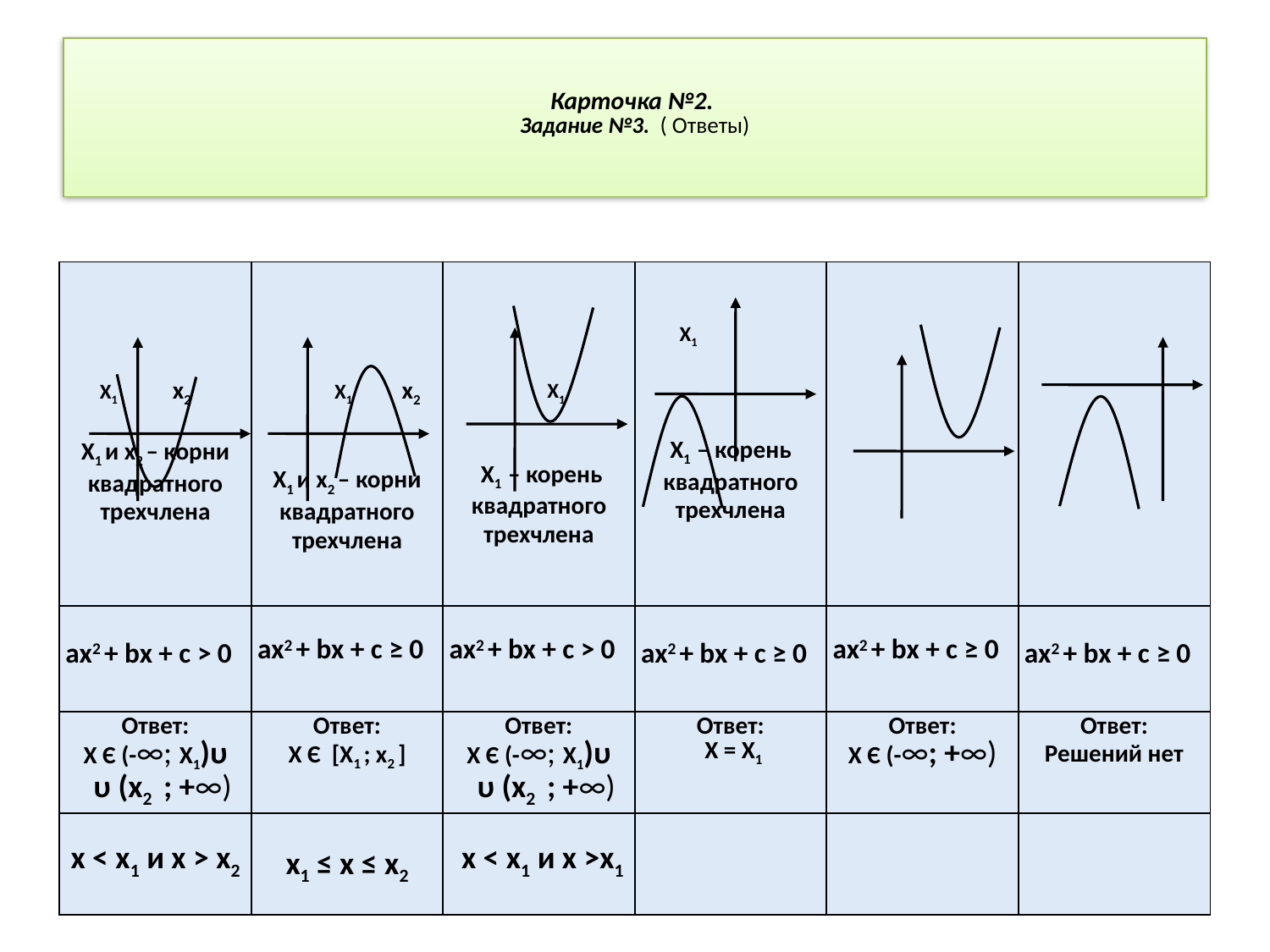

# Карточка №2. Задание №3.  ( Ответы)
| Х1 х2 Х1 и х2 – корни квадратного трехчлена | Х1 х2 Х1 и х2 – корни квадратного трехчлена | Х1 Х1 – корень квадратного трехчлена | Х1 Х1 – корень квадратного трехчлена |  |  |
| --- | --- | --- | --- | --- | --- |
| ах2 + bх + с > 0 | ах2 + bх + с ≥ 0 | ах2 + bх + с > 0 | ах2 + bх + с ≥ 0 | ах2 + bх + с ≥ 0 | ах2 + bх + с ≥ 0 |
| Ответ: Х Є (-∞; Х1)υ υ (х2 ; +∞) | Ответ: Х Є [Х1 ; х2 ] | Ответ: Х Є (-∞; Х1)υ υ (х2 ; +∞) | Ответ: Х = Х1 | Ответ: Х Є (-∞; +∞) | Ответ: Решений нет |
| х < х1 и х > х2 | х1 ≤ х ≤ х2 | х < х1 и х >х1 |  |  |  |